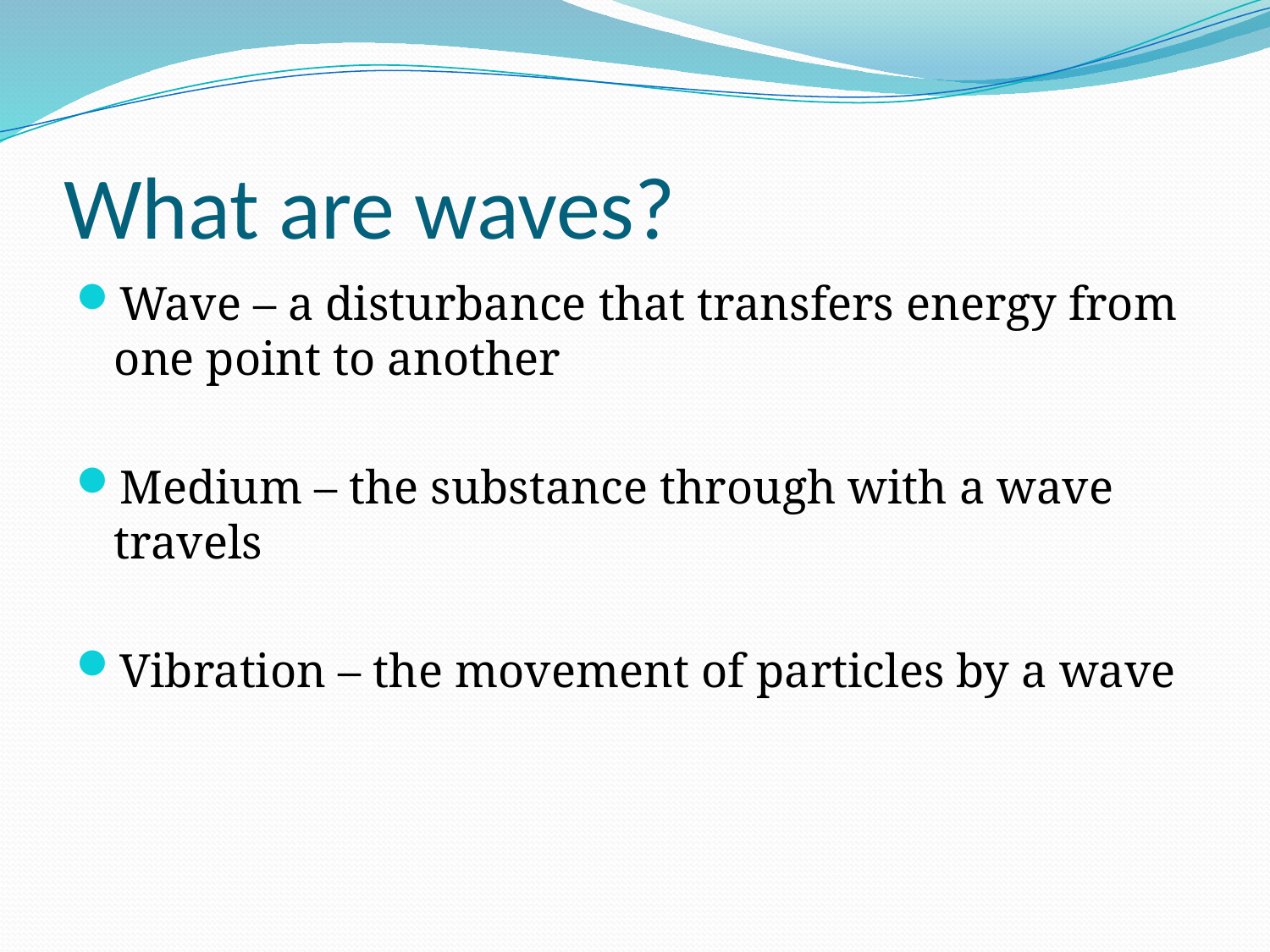

# What are waves?
Wave – a disturbance that transfers energy from one point to another

Medium – the substance through with a wave travels

Vibration – the movement of particles by a wave